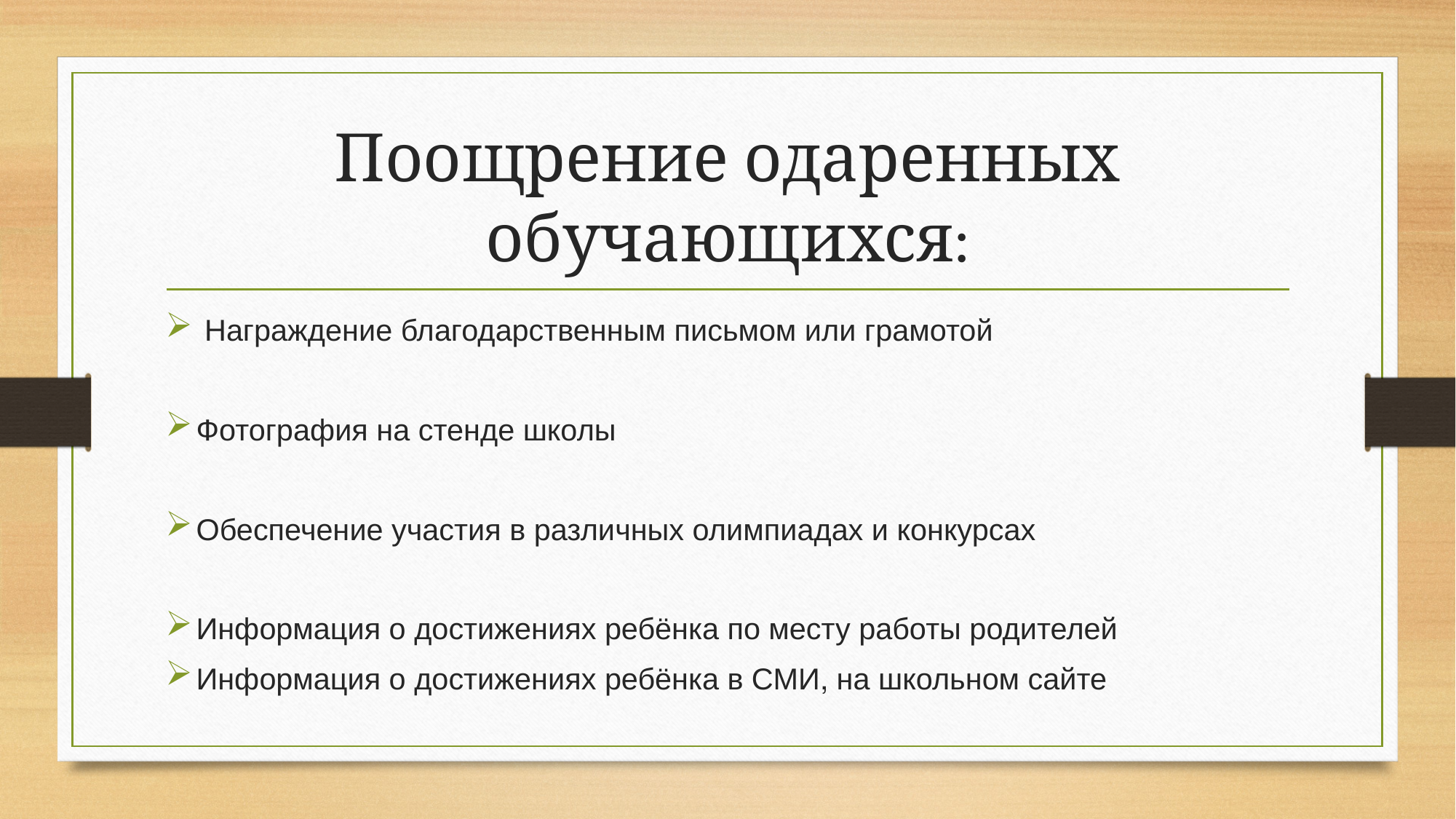

# Поощрение одаренных обучающихся:
 Награждение благодарственным письмом или грамотой

Фотография на стенде школы

Обеспечение участия в различных олимпиадах и конкурсах

Информация о достижениях ребёнка по месту работы родителей
Информация о достижениях ребёнка в СМИ, на школьном сайте